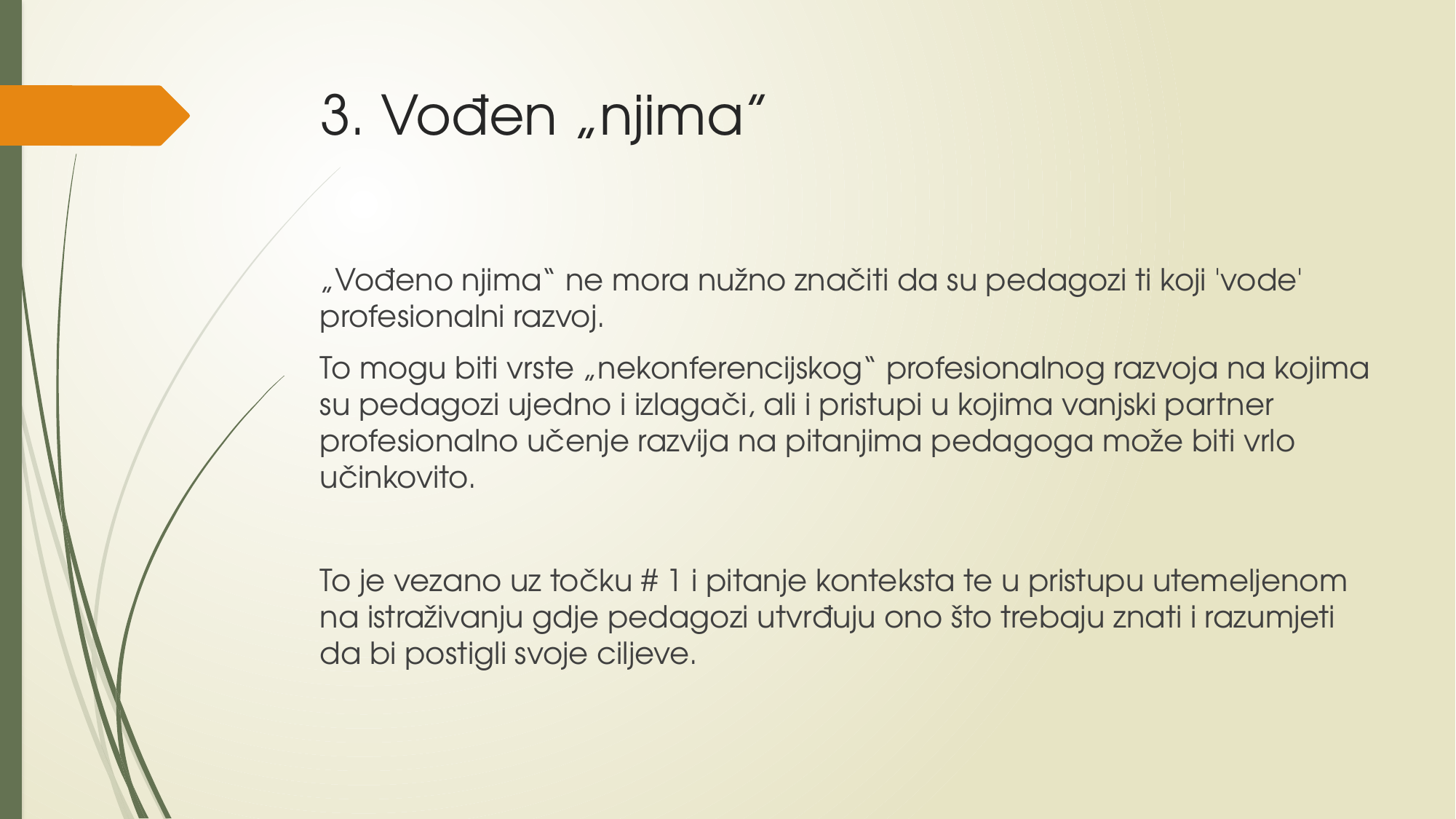

# 3. Vođen „njima”
„Vođeno njima“ ne mora nužno značiti da su pedagozi ti koji 'vode' profesionalni razvoj.
To mogu biti vrste „nekonferencijskog“ profesionalnog razvoja na kojima su pedagozi ujedno i izlagači, ali i pristupi u kojima vanjski partner profesionalno učenje razvija na pitanjima pedagoga može biti vrlo učinkovito.

To je vezano uz točku # 1 i pitanje konteksta te u pristupu utemeljenom na istraživanju gdje pedagozi utvrđuju ono što trebaju znati i razumjeti da bi postigli svoje ciljeve.